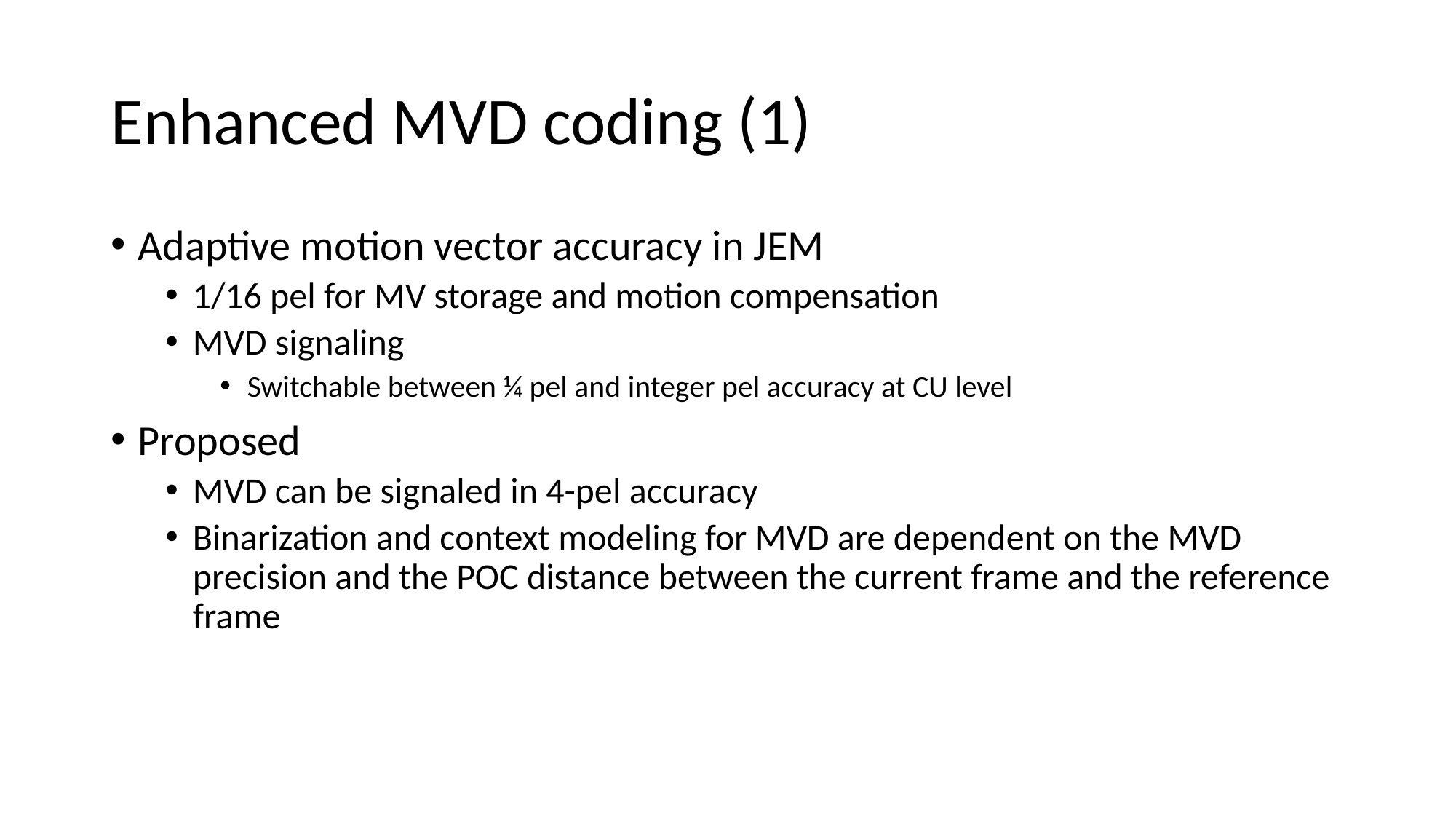

# Enhanced MVD coding (1)
Adaptive motion vector accuracy in JEM
1/16 pel for MV storage and motion compensation
MVD signaling
Switchable between ¼ pel and integer pel accuracy at CU level
Proposed
MVD can be signaled in 4-pel accuracy
Binarization and context modeling for MVD are dependent on the MVD precision and the POC distance between the current frame and the reference frame